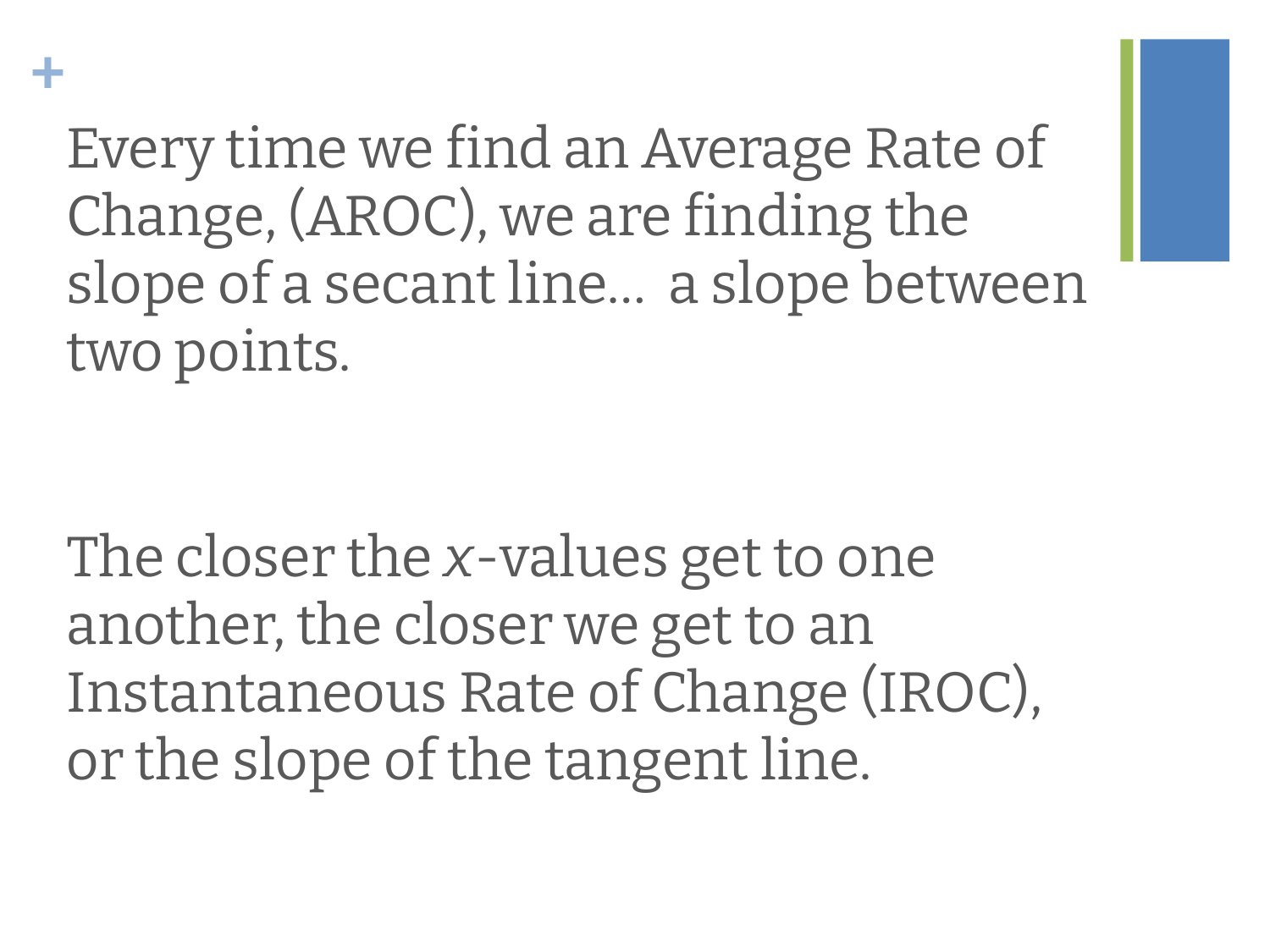

Every time we find an Average Rate of Change, (AROC), we are finding the slope of a secant line…  a slope between two points.

The closer the x-values get to one another, the closer we get to an Instantaneous Rate of Change (IROC), or the slope of the tangent line.